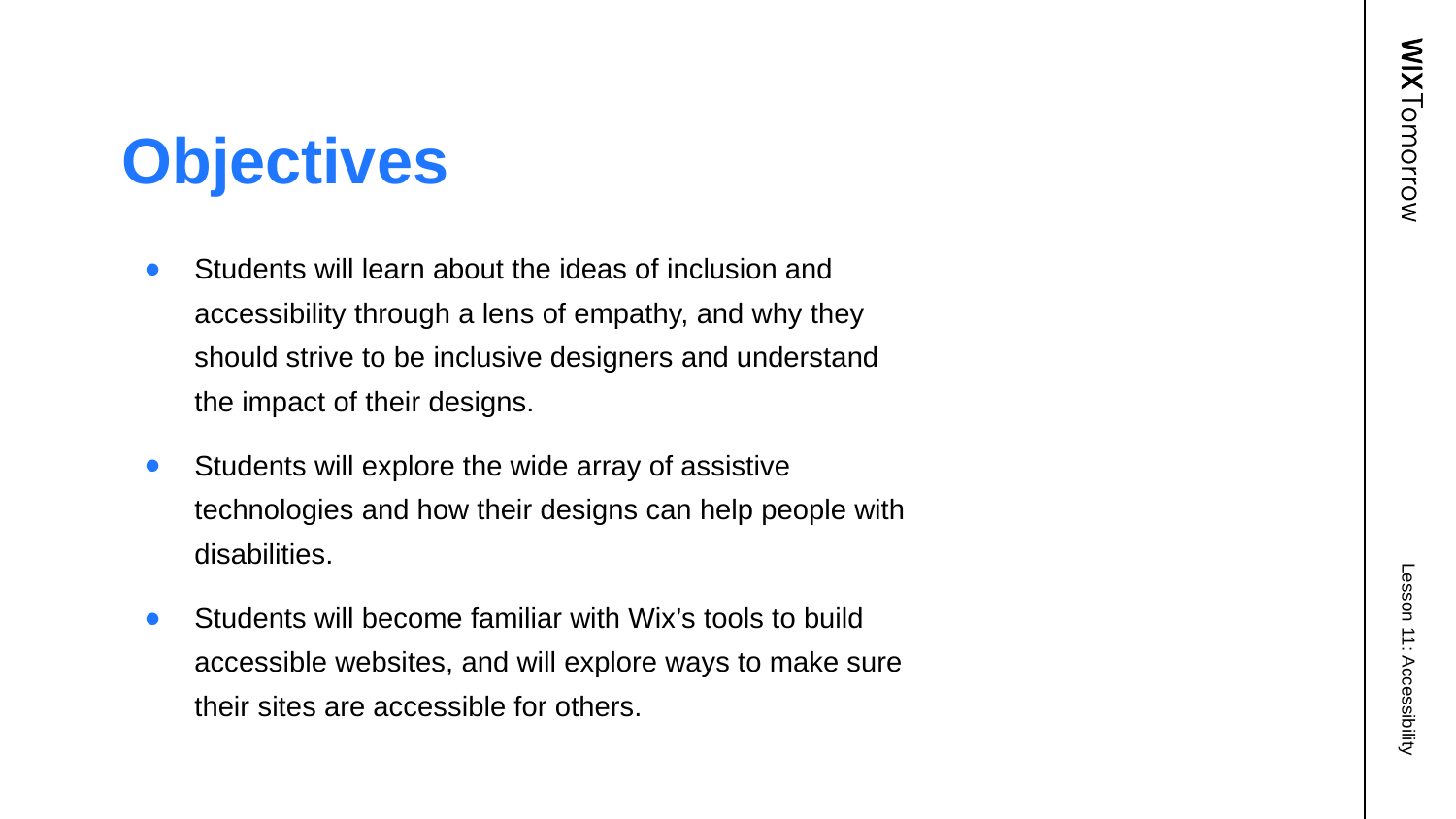

# Objectives
Students will learn about the ideas of inclusion and accessibility through a lens of empathy, and why they should strive to be inclusive designers and understand the impact of their designs.
Students will explore the wide array of assistive technologies and how their designs can help people with disabilities.
Students will become familiar with Wix’s tools to build accessible websites, and will explore ways to make sure their sites are accessible for others.